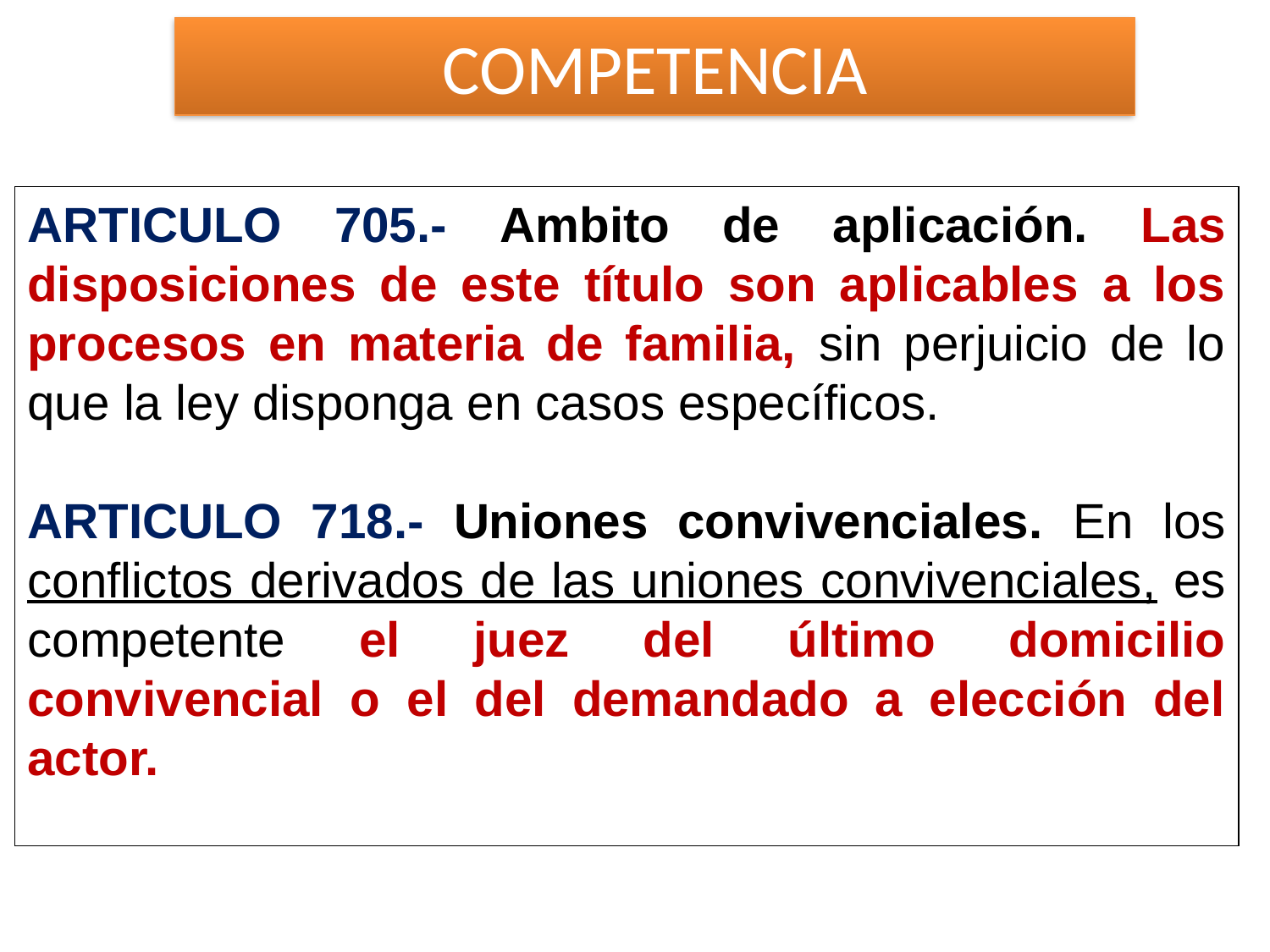

COMPETENCIA

ARTICULO 705.- Ambito de aplicación. Las disposiciones de este título son aplicables a los procesos en materia de familia, sin perjuicio de lo que la ley disponga en casos específicos.

ARTICULO 718.- Uniones convivenciales. En los conflictos derivados de las uniones convivenciales, es competente el juez del último domicilio convivencial o el del demandado a elección del actor.